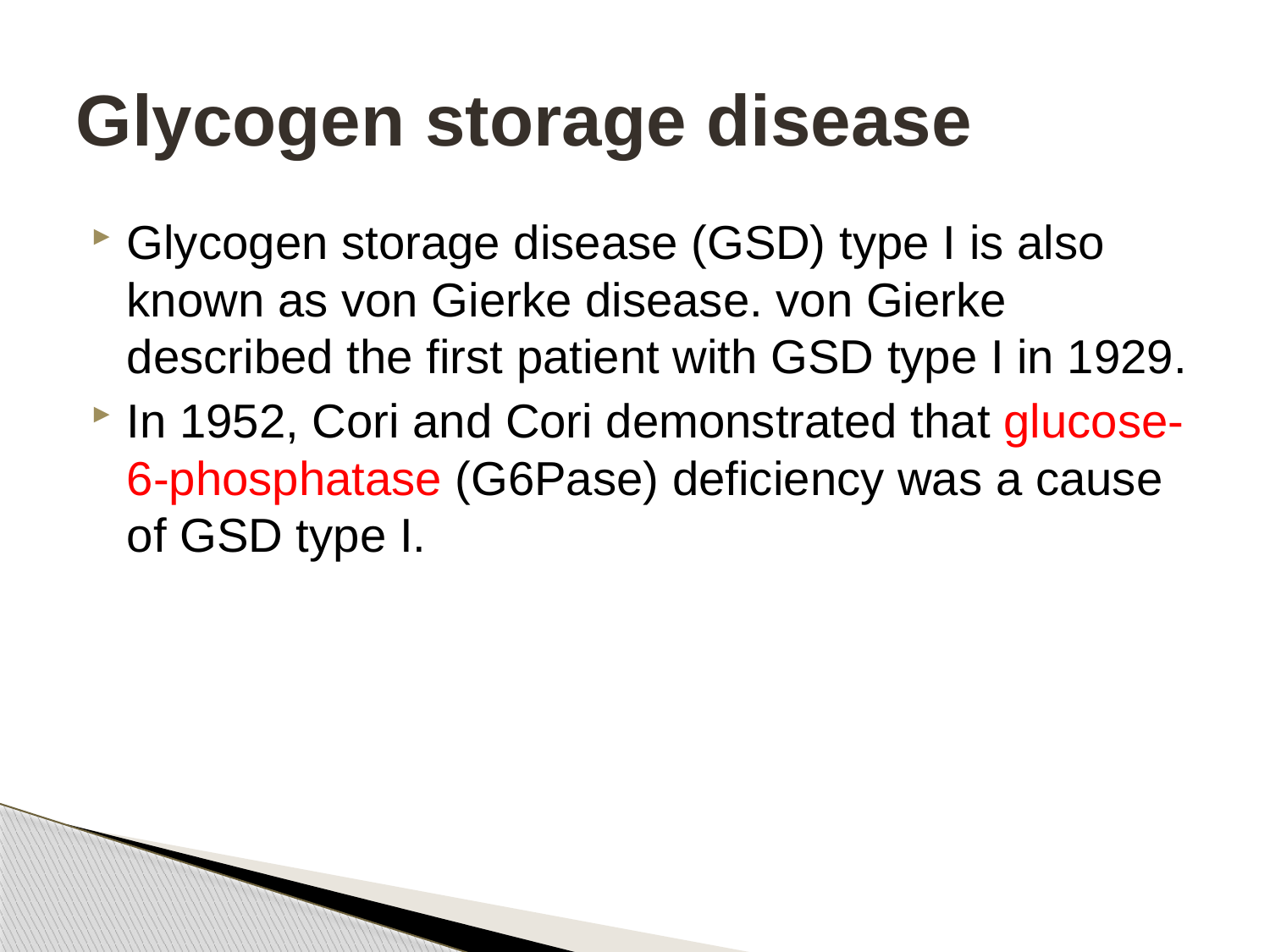

# Glycogen storage disease
Glycogen storage disease (GSD) type I is also known as von Gierke disease. von Gierke described the first patient with GSD type I in 1929.
In 1952, Cori and Cori demonstrated that glucose-6-phosphatase (G6Pase) deficiency was a cause of GSD type I.